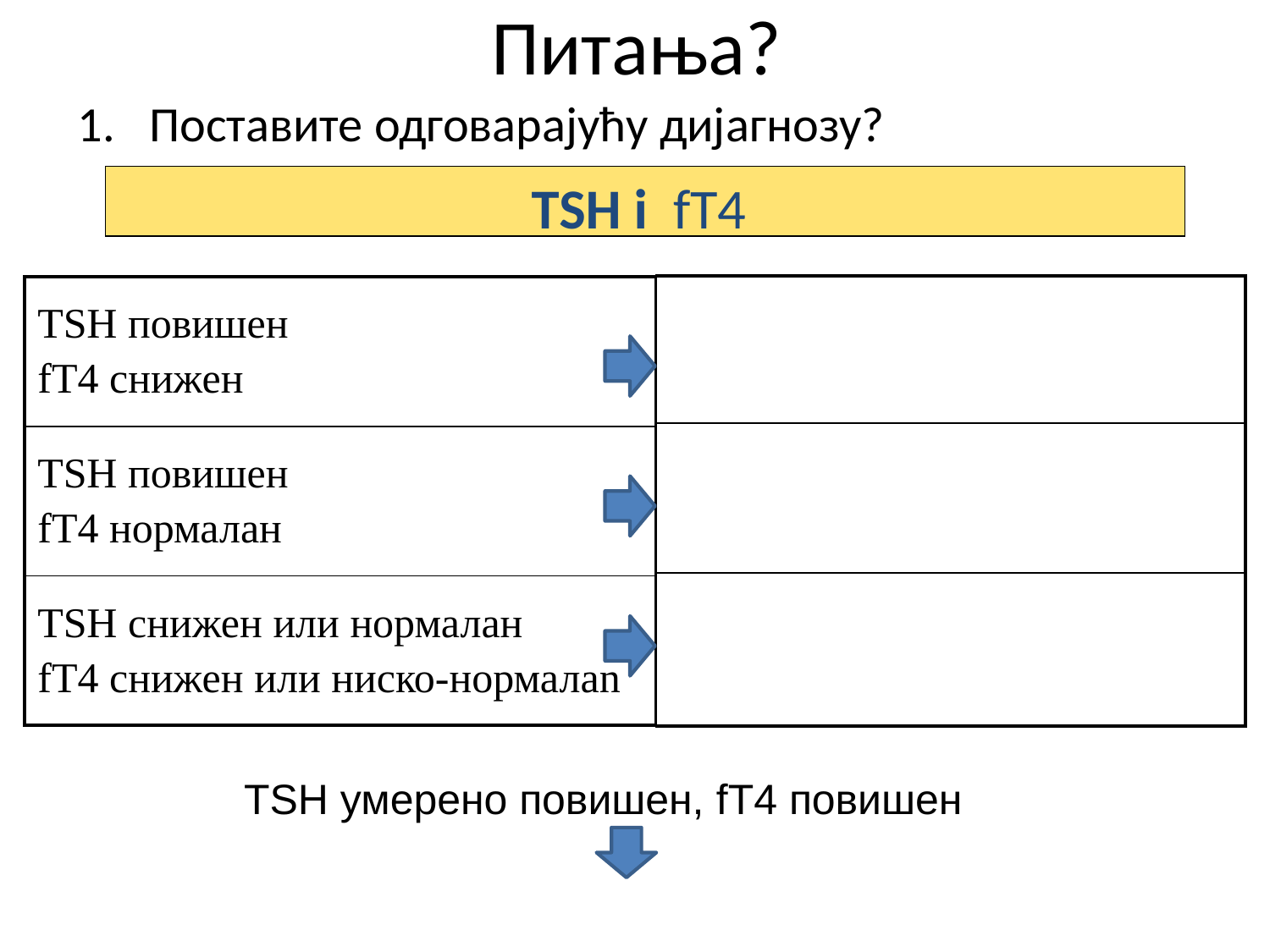

# Питања?
Поставите одговарајућу дијагнозу?

TSH i  fT4

|  |
| --- |
|  |
|  |
| TSH повишен fT4 снижен |
| --- |
| TSH повишен fT4 нормалан |
| TSH снижен или нормалан fT4 снижен или ниско-нормалаn |

TSH умерено повишен, fT4 повишен